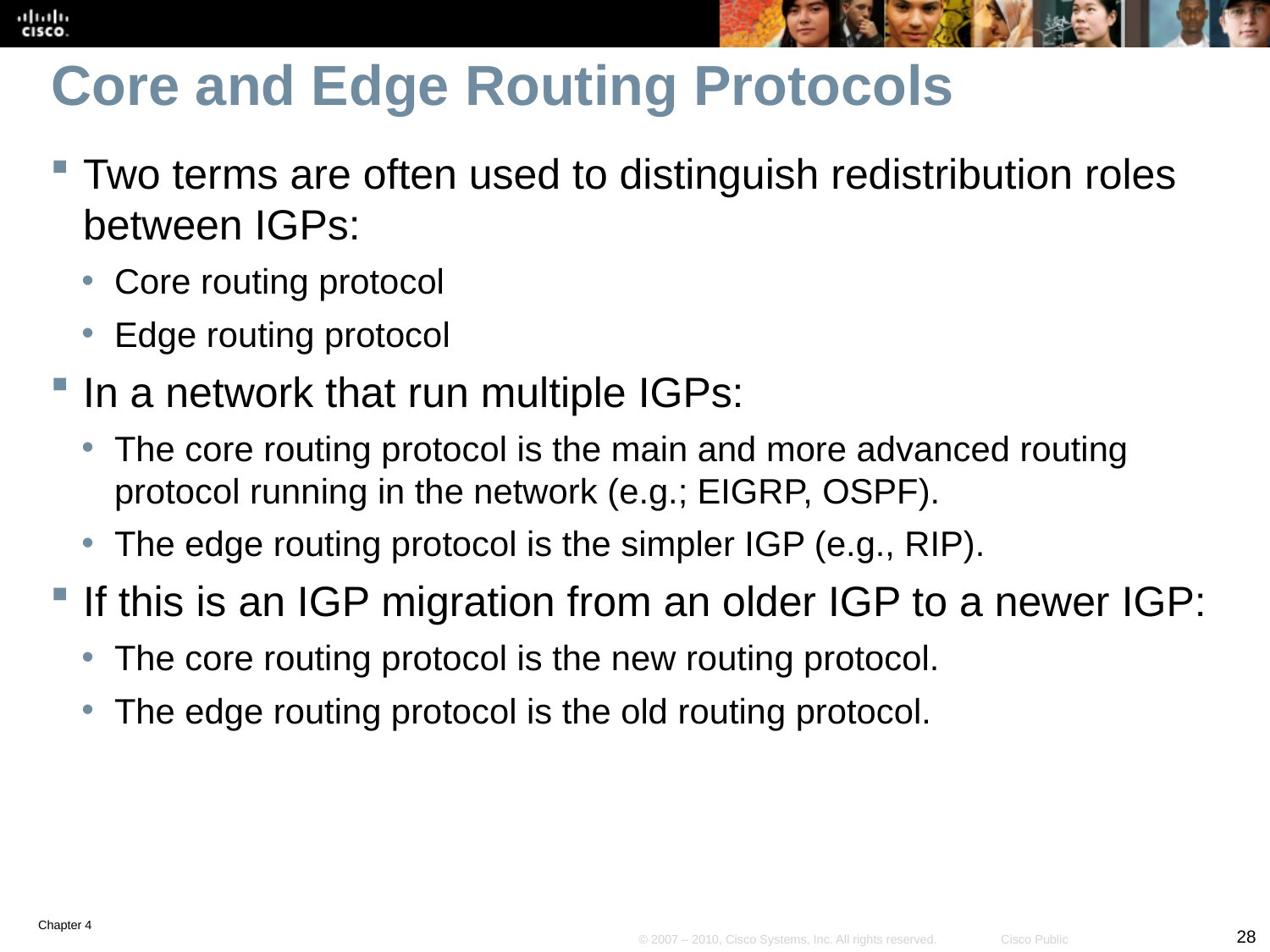

# Core and Edge Routing Protocols
Two terms are often used to distinguish redistribution roles between IGPs:
Core routing protocol
Edge routing protocol
In a network that run multiple IGPs:
The core routing protocol is the main and more advanced routing protocol running in the network (e.g.; EIGRP, OSPF).
The edge routing protocol is the simpler IGP (e.g., RIP).
If this is an IGP migration from an older IGP to a newer IGP:
The core routing protocol is the new routing protocol.
The edge routing protocol is the old routing protocol.